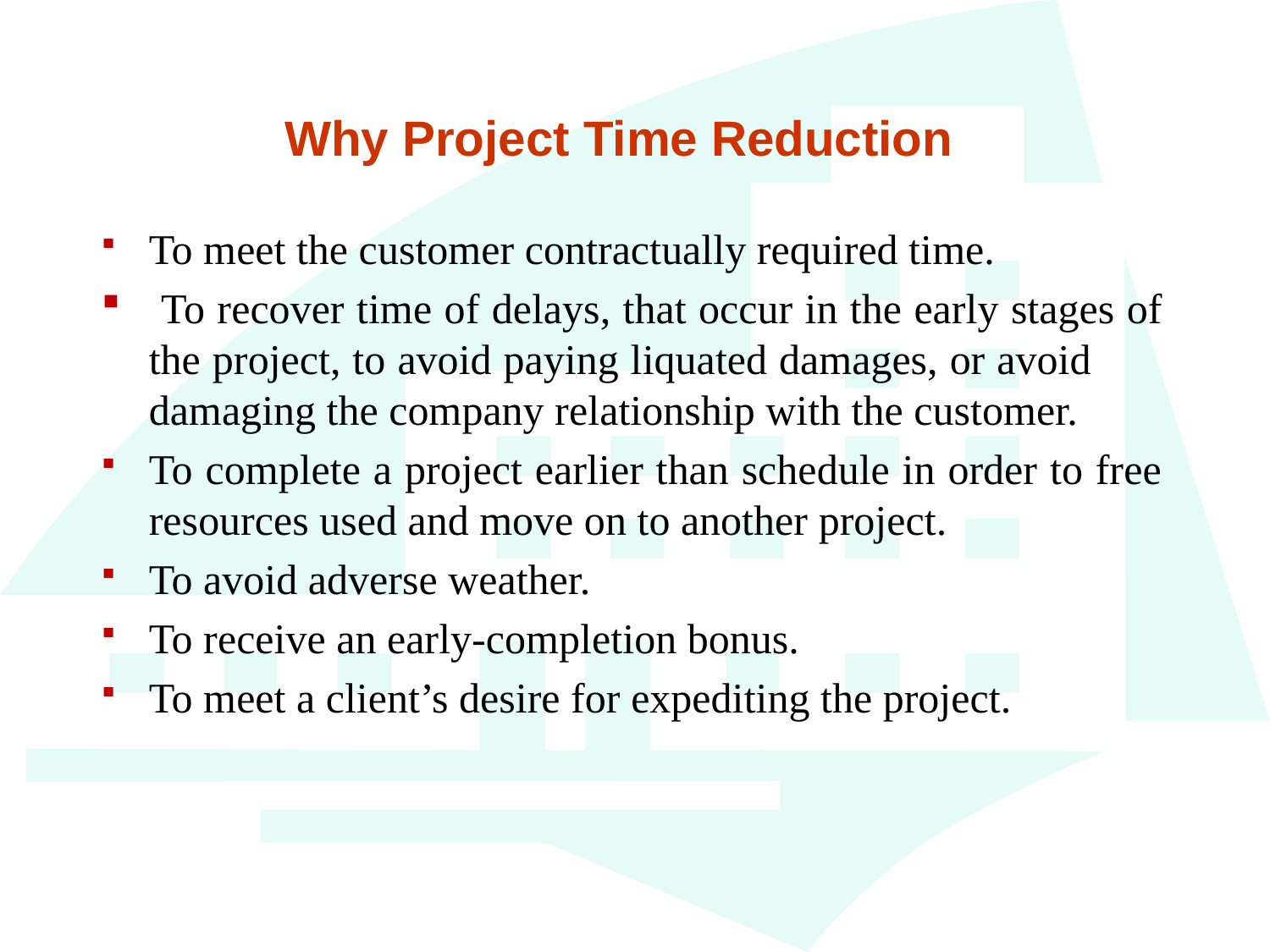

Why Project Time Reduction
To meet the customer contractually required time.
 To recover time of delays, that occur in the early stages of  the project, to avoid paying liquated damages, or avoid        damaging the company relationship with the customer.
To complete a project earlier than schedule in order to free  resources used and move on to another project.
To avoid adverse weather.
To receive an early-completion bonus.
To meet a client’s desire for expediting the project.